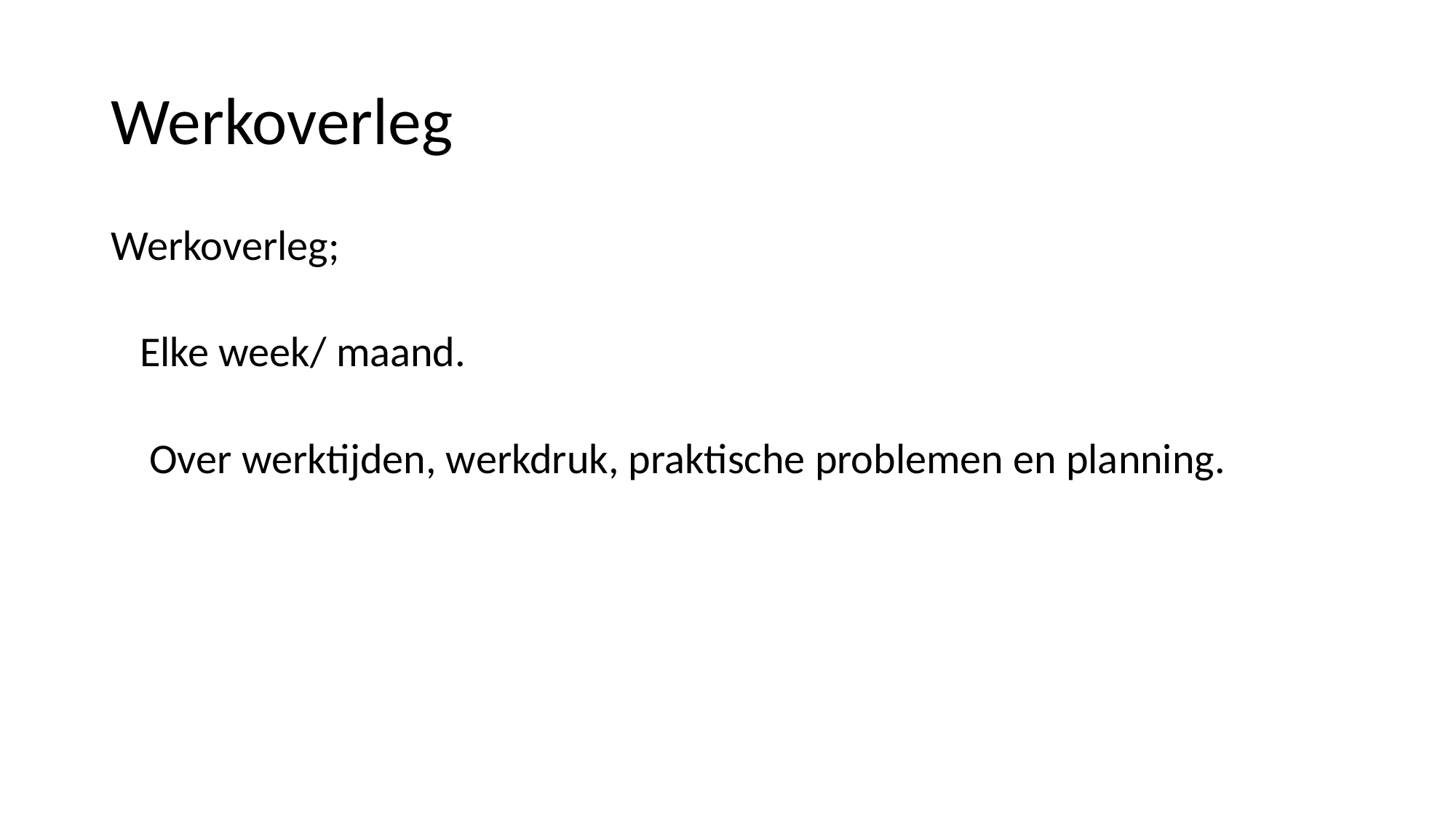

# Werkoverleg
Werkoverleg;
   Elke week/ maand.
    Over werktijden, werkdruk, praktische problemen en planning.